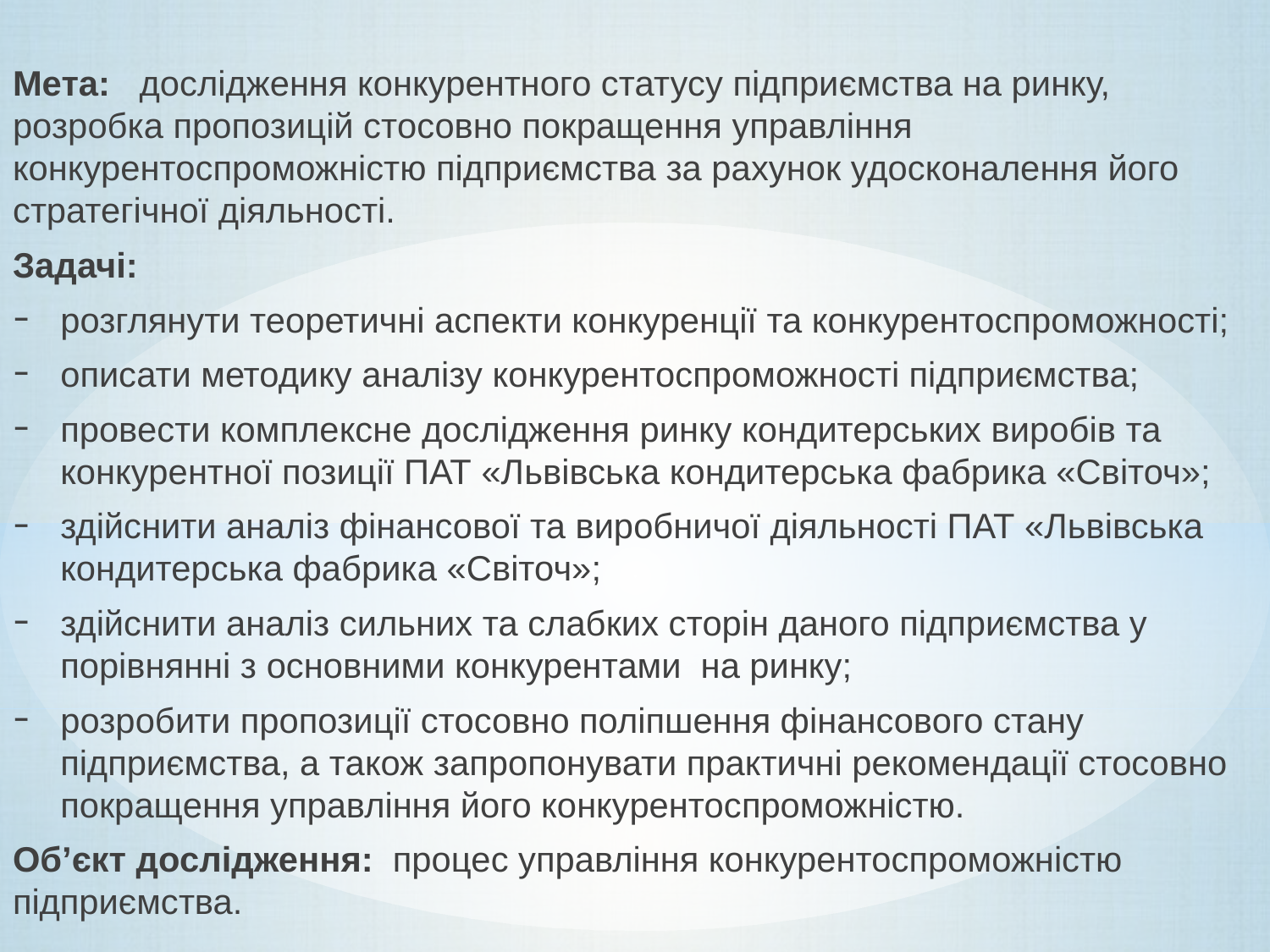

Мета:   дослідження конкурентного статусу підприємства на ринку, розробка пропозицій стосовно покращення управління конкурентоспроможністю підприємства за рахунок удосконалення його стратегічної діяльності.
Задачі:
розглянути теоретичні аспекти конкуренції та конкурентоспроможності;
описати методику аналізу конкурентоспроможності підприємства;
провести комплексне дослідження ринку кондитерських виробів та конкурентної позиції ПАТ «Львівська кондитерська фабрика «Світоч»;
здійснити аналіз фінансової та виробничої діяльності ПАТ «Львівська кондитерська фабрика «Світоч»;
здійснити аналіз сильних та слабких сторін даного підприємства у порівнянні з основними конкурентами  на ринку;
розробити пропозиції стосовно поліпшення фінансового стану підприємства, а також запропонувати практичні рекомендації стосовно покращення управління його конкурентоспроможністю.
Об’єкт дослідження:  процес управління конкурентоспроможністю підприємства.